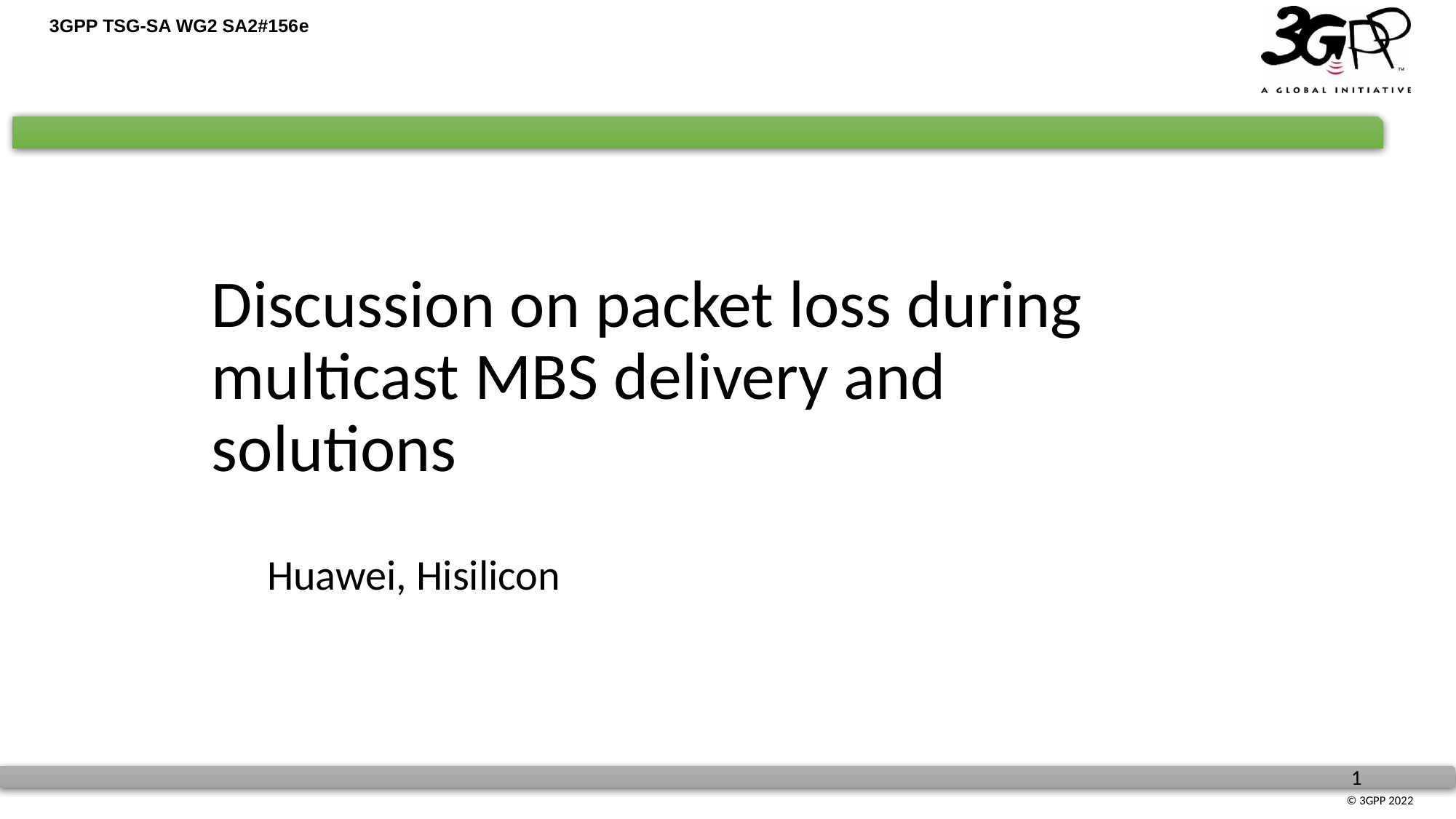

# Discussion on packet loss during multicast MBS delivery and solutions
Huawei, Hisilicon